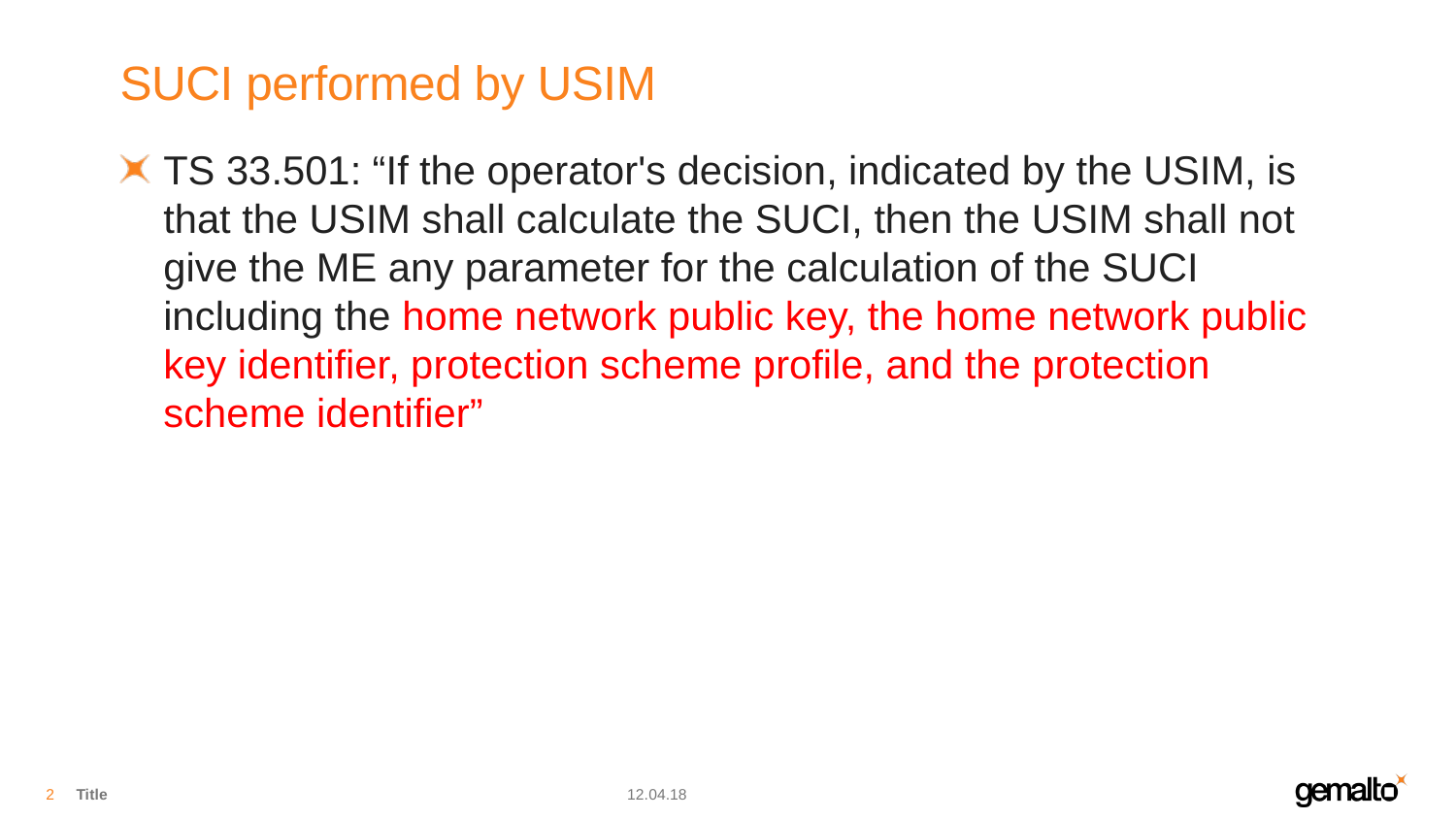

# SUCI performed by USIM
TS 33.501: “If the operator's decision, indicated by the USIM, is that the USIM shall calculate the SUCI, then the USIM shall not give the ME any parameter for the calculation of the SUCI including the home network public key, the home network public key identifier, protection scheme profile, and the protection scheme identifier”
2
Title
12.04.18